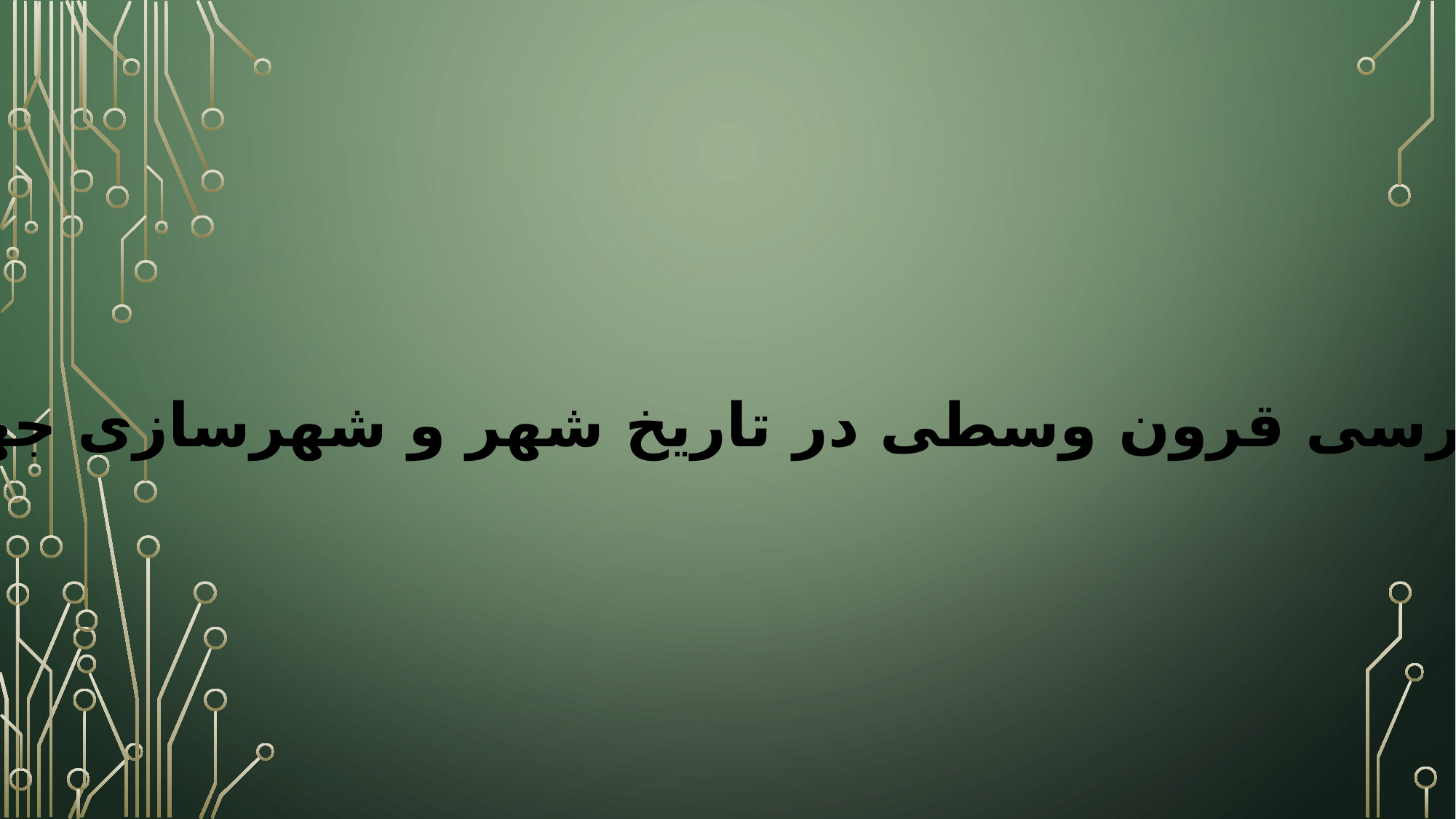

بررسی قرون وسطی در تاریخ شهر و شهرسازی جهان